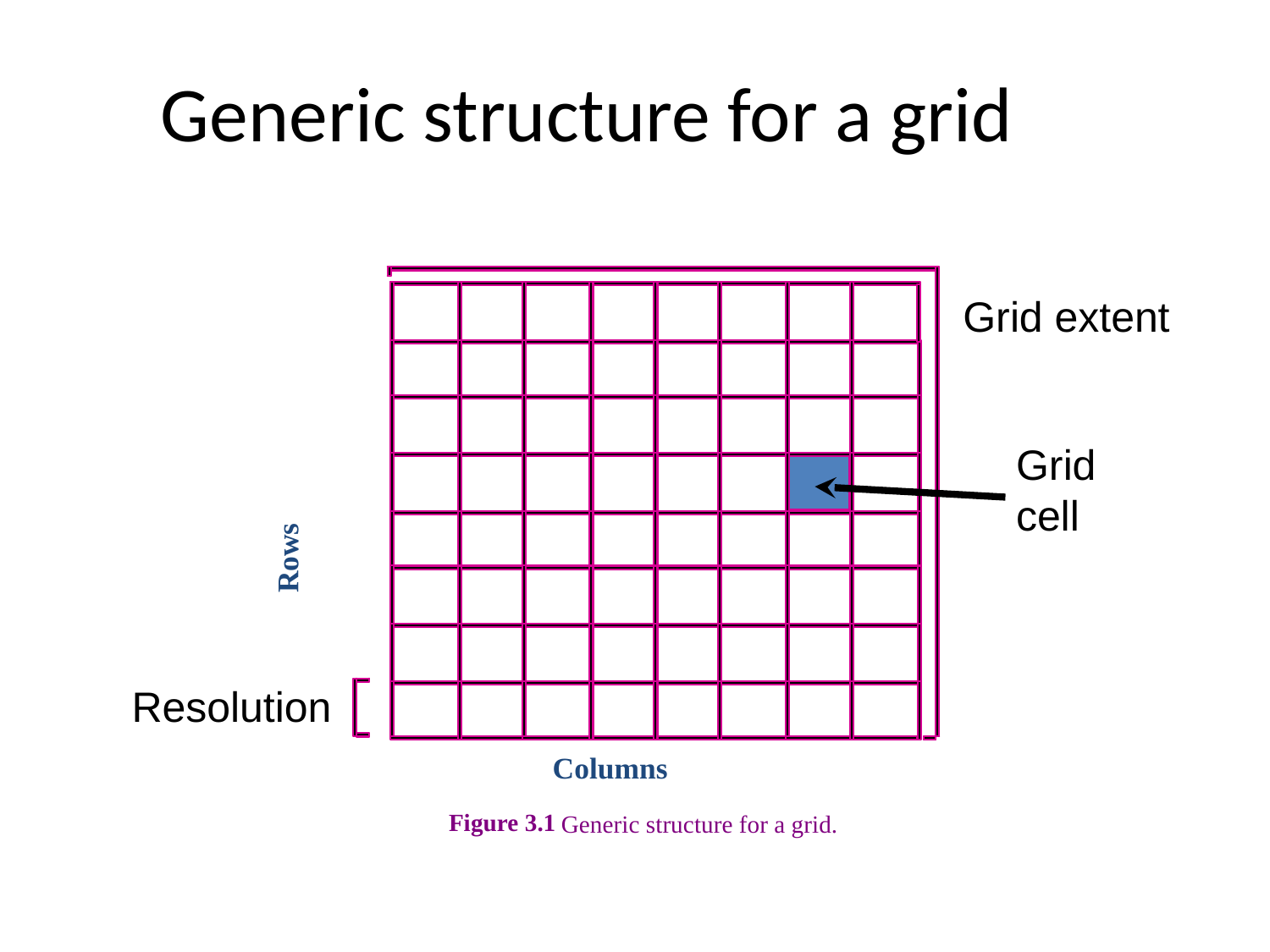

# Generic structure for a grid

Grid extent

Grid
cell

s

w
o
R

Resolution

Columns
Figure 3.1
Generic structure for a grid.